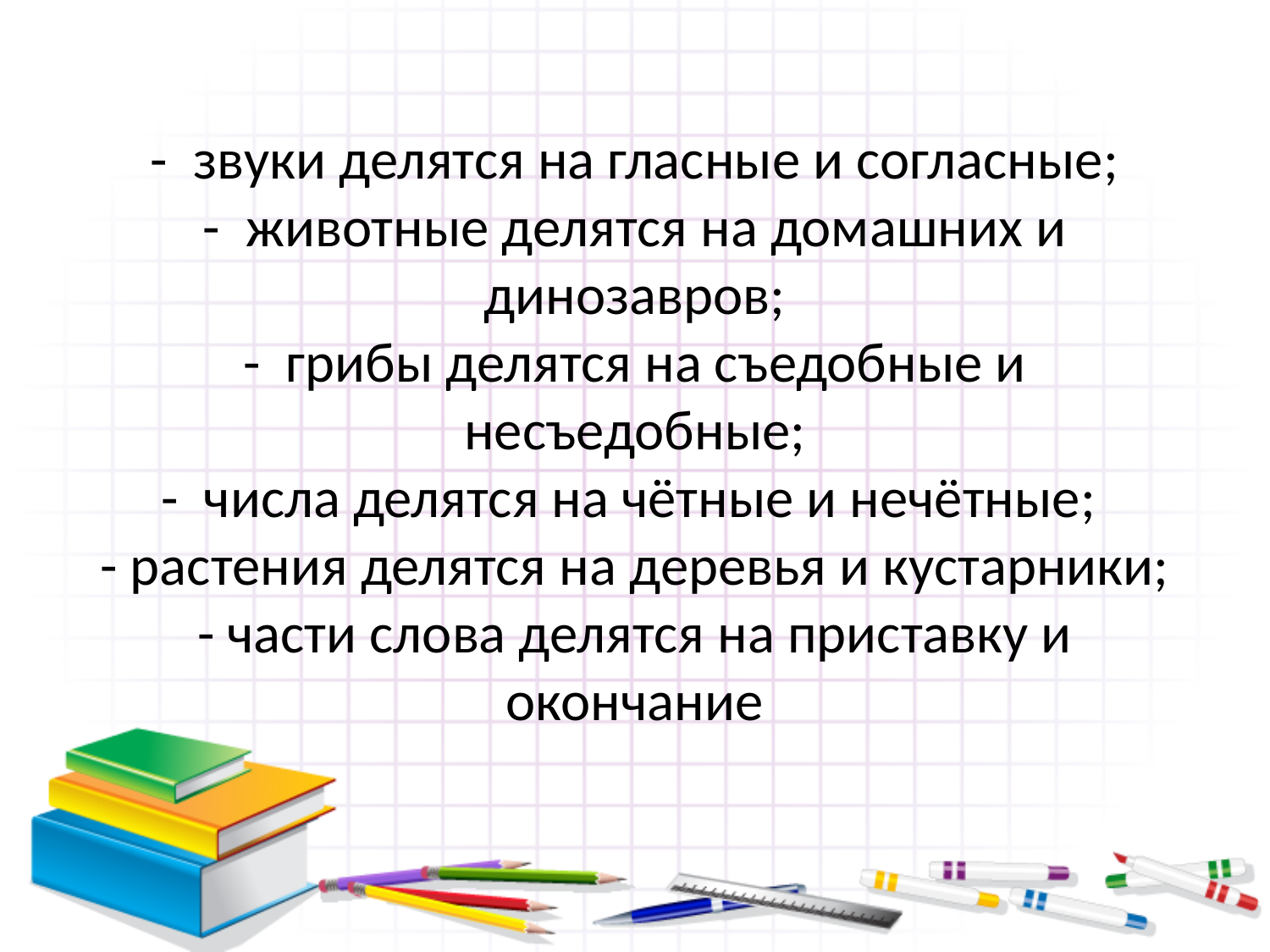

# -  звуки делятся на гласные и согласные; -  животные делятся на домашних и динозавров; -  грибы делятся на съедобные и несъедобные; -  числа делятся на чётные и нечётные; - растения делятся на деревья и кустарники; - части слова делятся на приставку и окончание